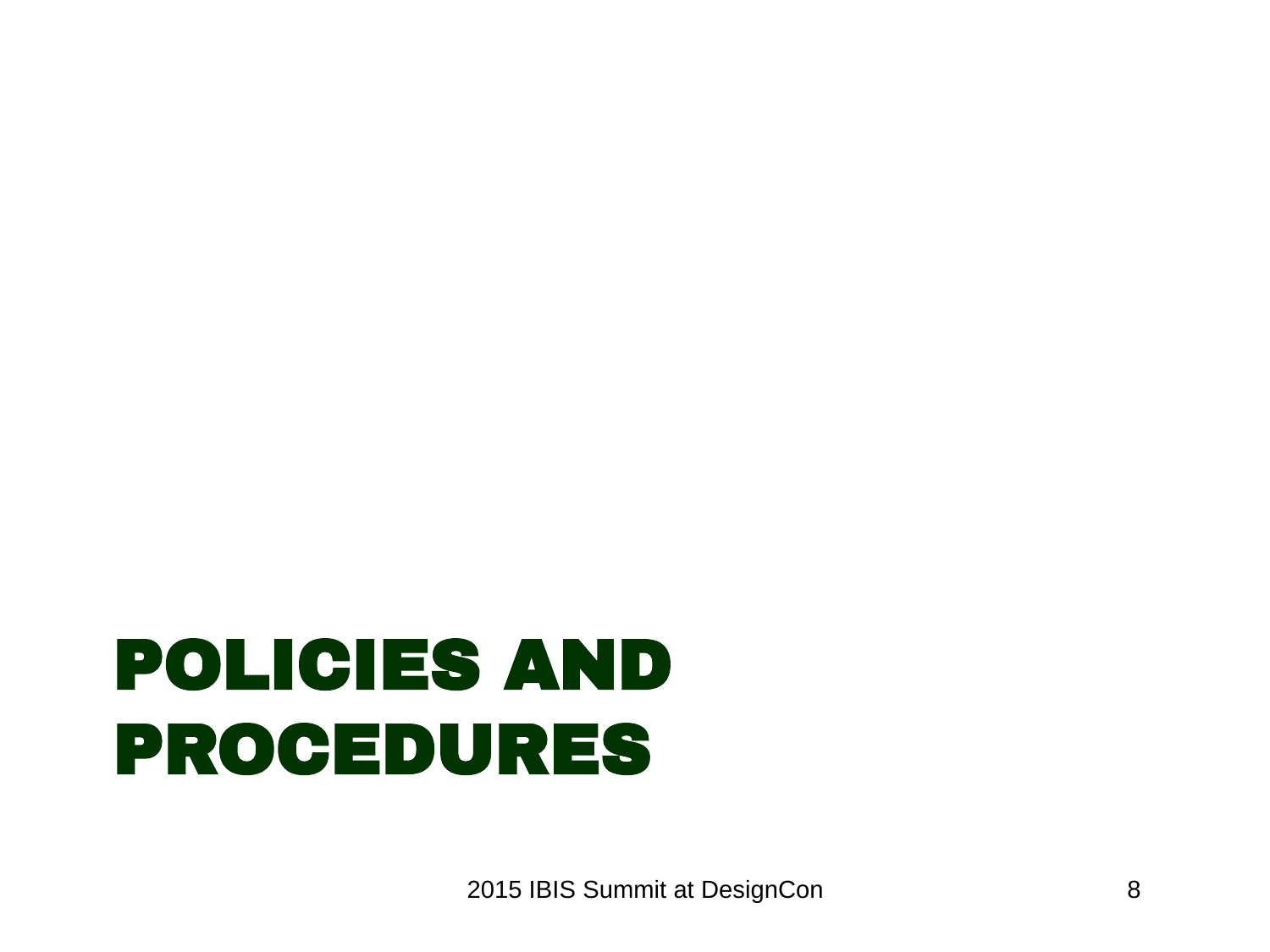

# Policies and Procedures

2015 IBIS Summit at DesignCon

8